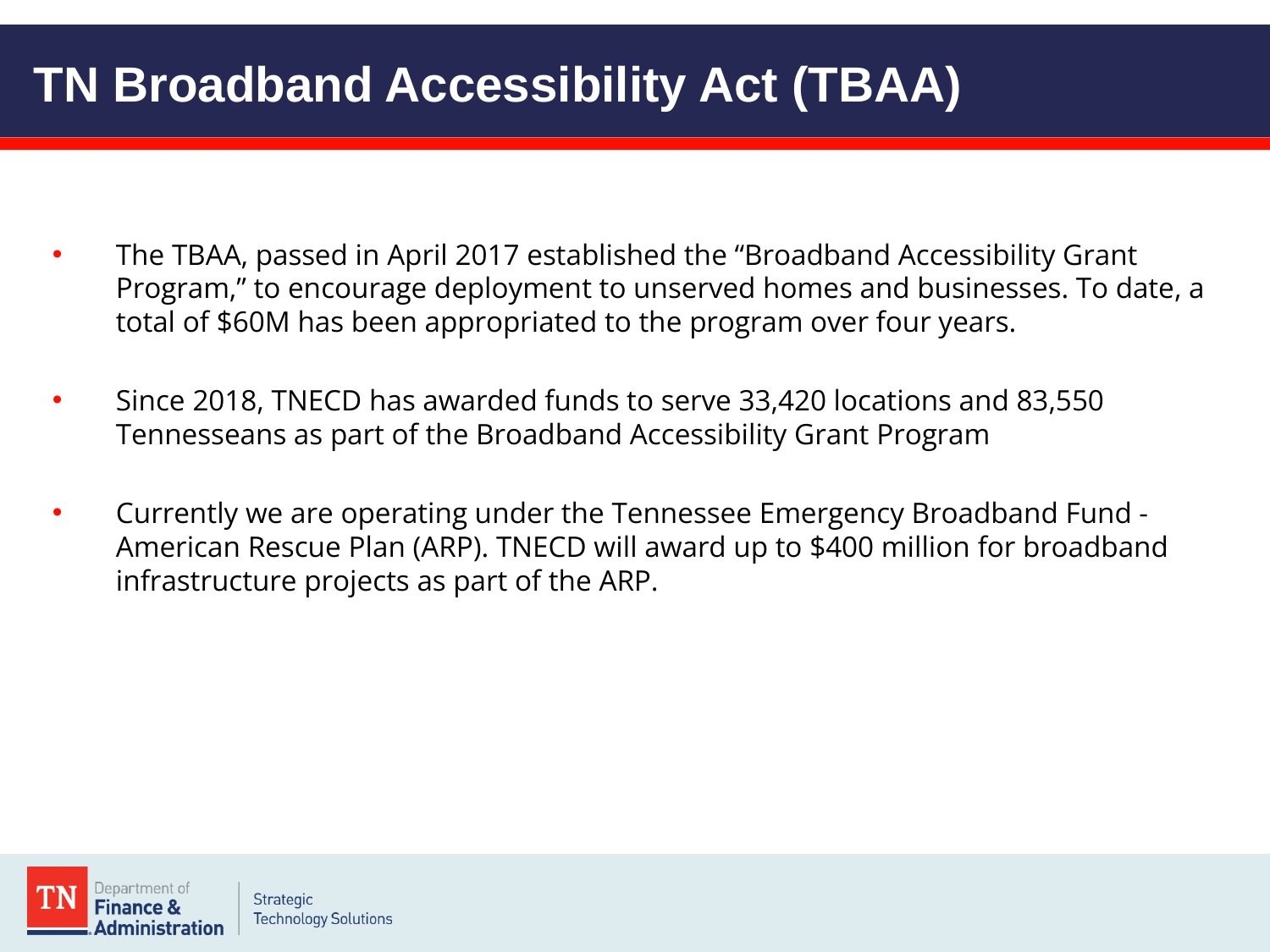

# TN Broadband Accessibility Act (TBAA)

The TBAA, passed in April 2017 established the “Broadband Accessibility Grant Program,” to encourage deployment to unserved homes and businesses. To date, a total of $60M has been appropriated to the program over four years.

Since 2018, TNECD has awarded funds to serve 33,420 locations and 83,550 Tennesseans as part of the Broadband Accessibility Grant Program

Currently we are operating under the Tennessee Emergency Broadband Fund - American Rescue Plan (ARP). TNECD will award up to $400 million for broadband infrastructure projects as part of the ARP.